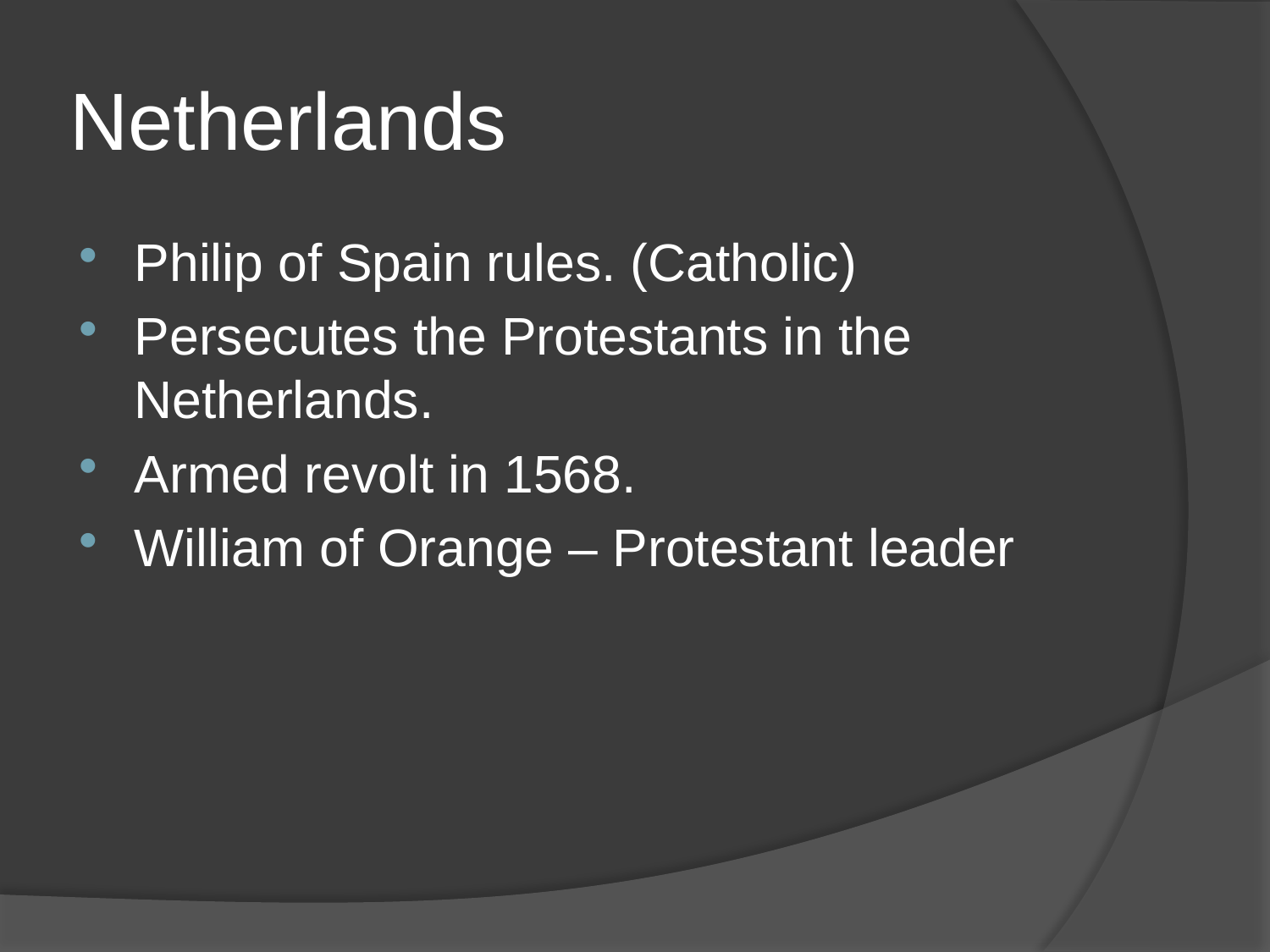

# Netherlands
Philip of Spain rules. (Catholic)
Persecutes the Protestants in the Netherlands.
Armed revolt in 1568.
William of Orange – Protestant leader